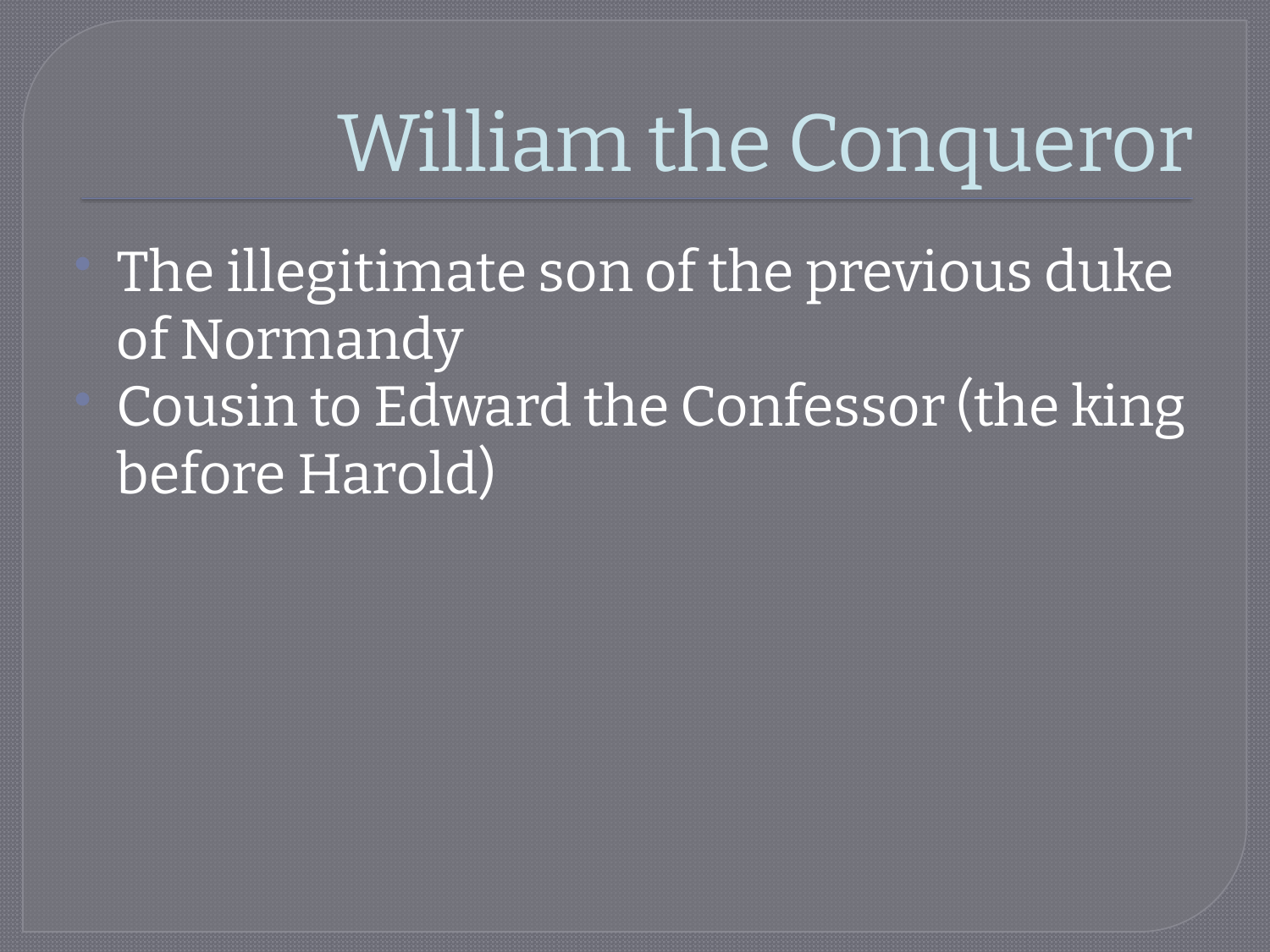

# William the Conqueror
The illegitimate son of the previous duke of Normandy
Cousin to Edward the Confessor (the king before Harold)